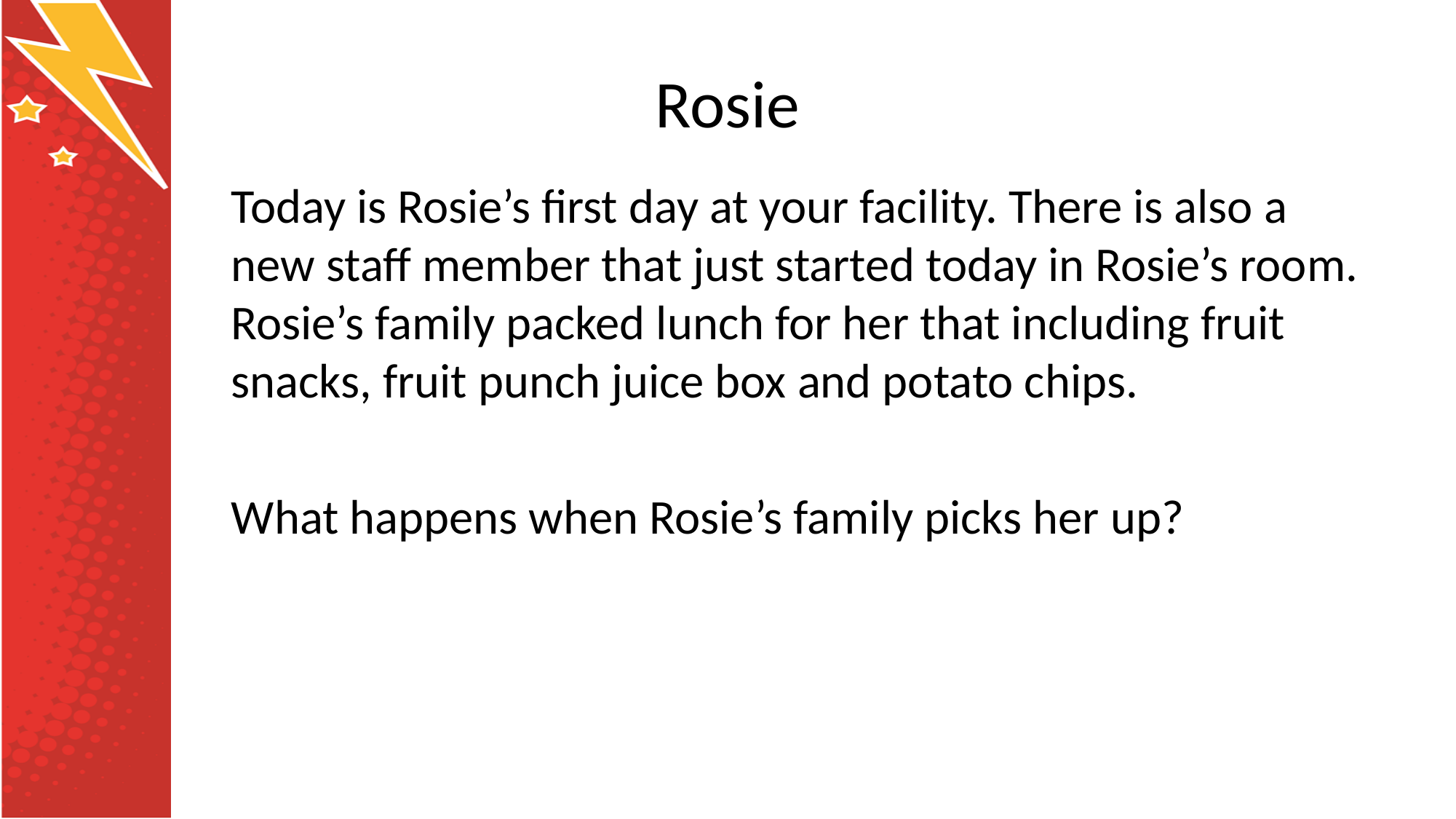

# Rosie
Today is Rosie’s first day at your facility. There is also a new staff member that just started today in Rosie’s room. Rosie’s family packed lunch for her that including fruit snacks, fruit punch juice box and potato chips.

What happens when Rosie’s family picks her up?